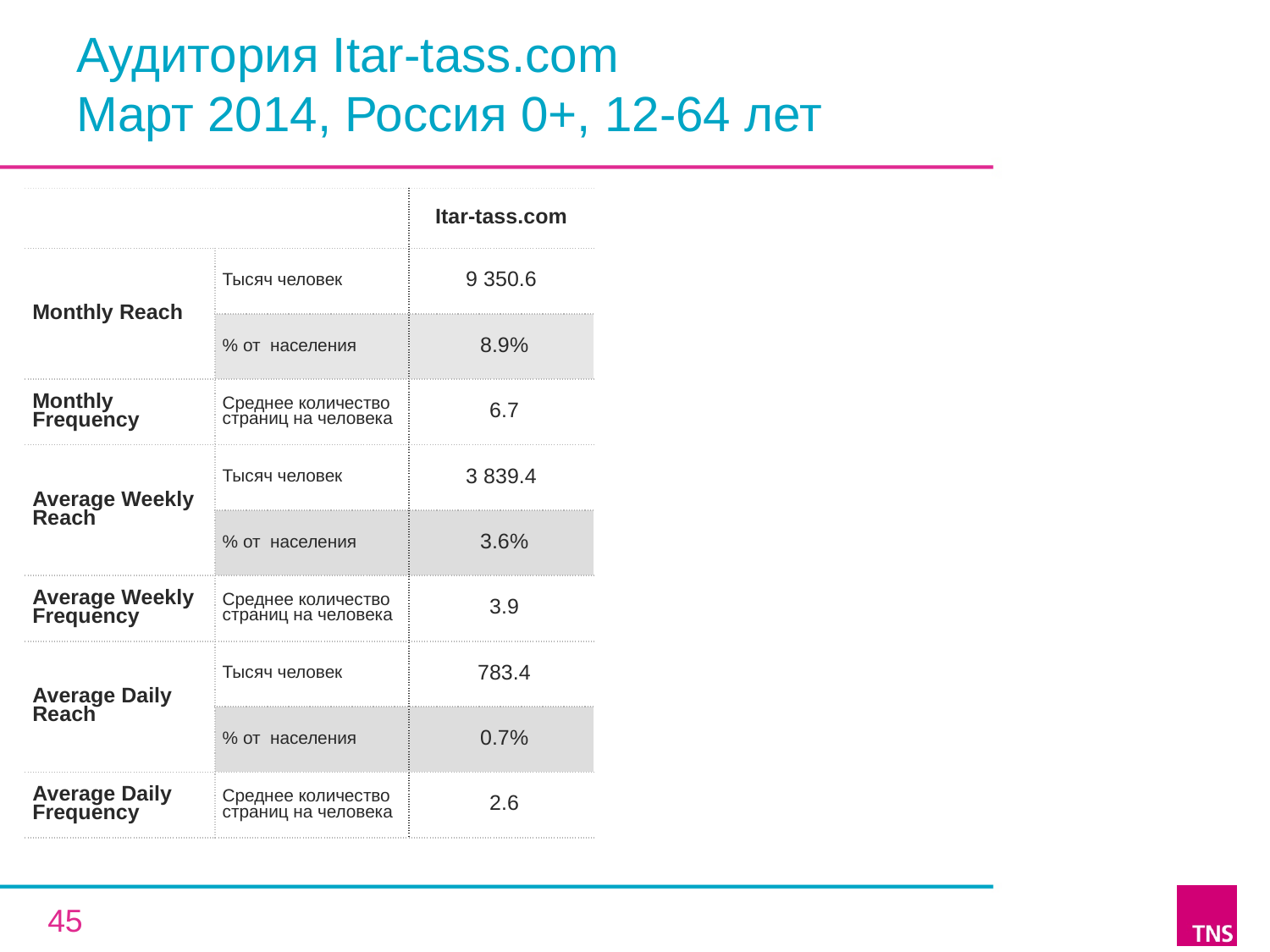

# Аудитория Itar-tass.com Март 2014, Россия 0+, 12-64 лет
|  |  | Itar-tass.com |
| --- | --- | --- |
| Monthly Reach | Тысяч человек | 9 350.6 |
|  | % от населения | 8.9% |
| Monthly Frequency | Среднее количество страниц на человека | 6.7 |
| Average Weekly Reach | Тысяч человек | 3 839.4 |
|  | % от населения | 3.6% |
| Average Weekly Frequency | Среднее количество страниц на человека | 3.9 |
| Average Daily Reach | Тысяч человек | 783.4 |
|  | % от населения | 0.7% |
| Average Daily Frequency | Среднее количество страниц на человека | 2.6 |

45